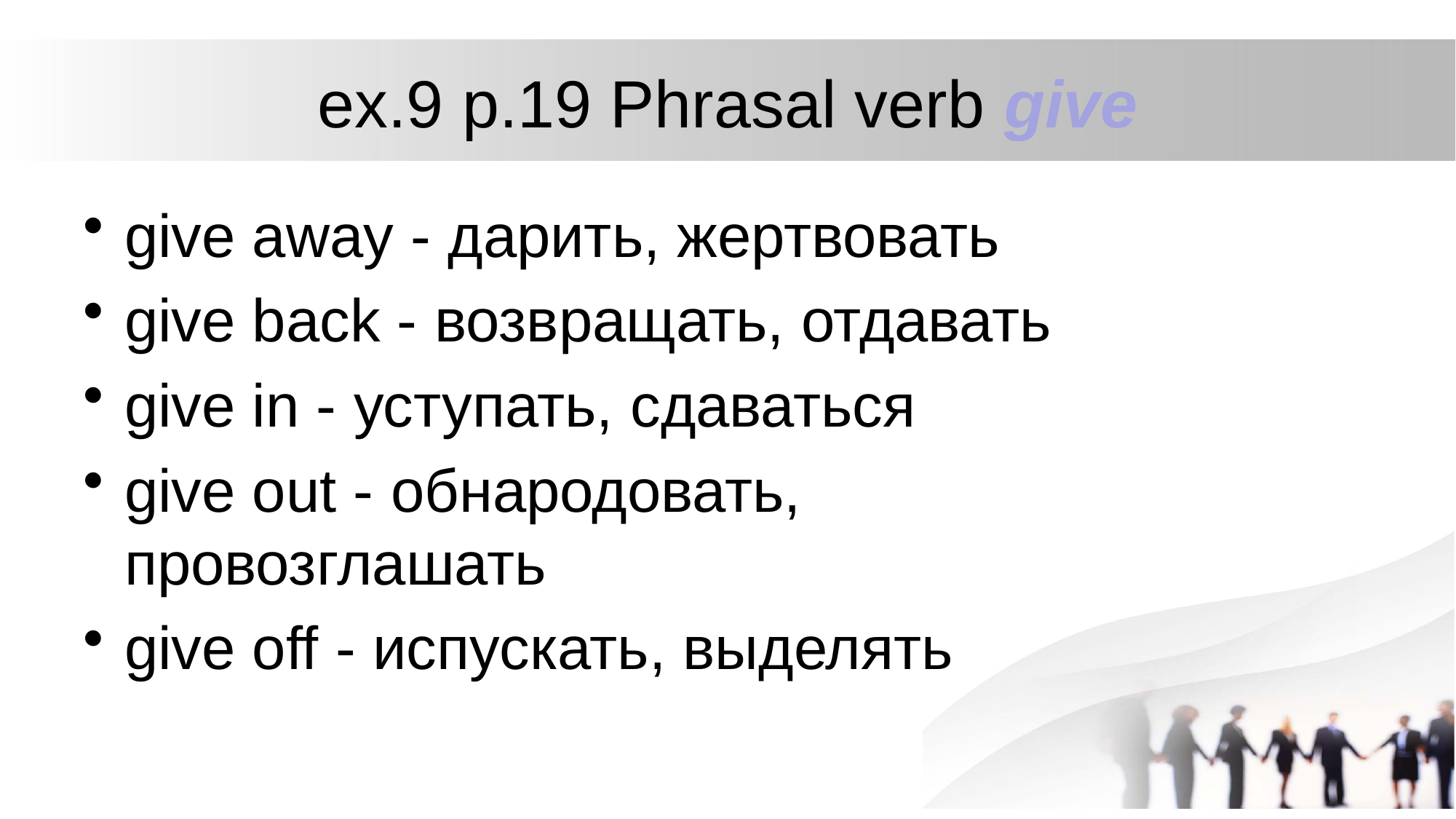

# ex.9 p.19 Phrasal verb give
give away - дарить, жертвовать
give back - возвращать, отдавать
give in - уступать, сдаваться
give out - обнародовать, провозглашать
give off - испускать, выделять